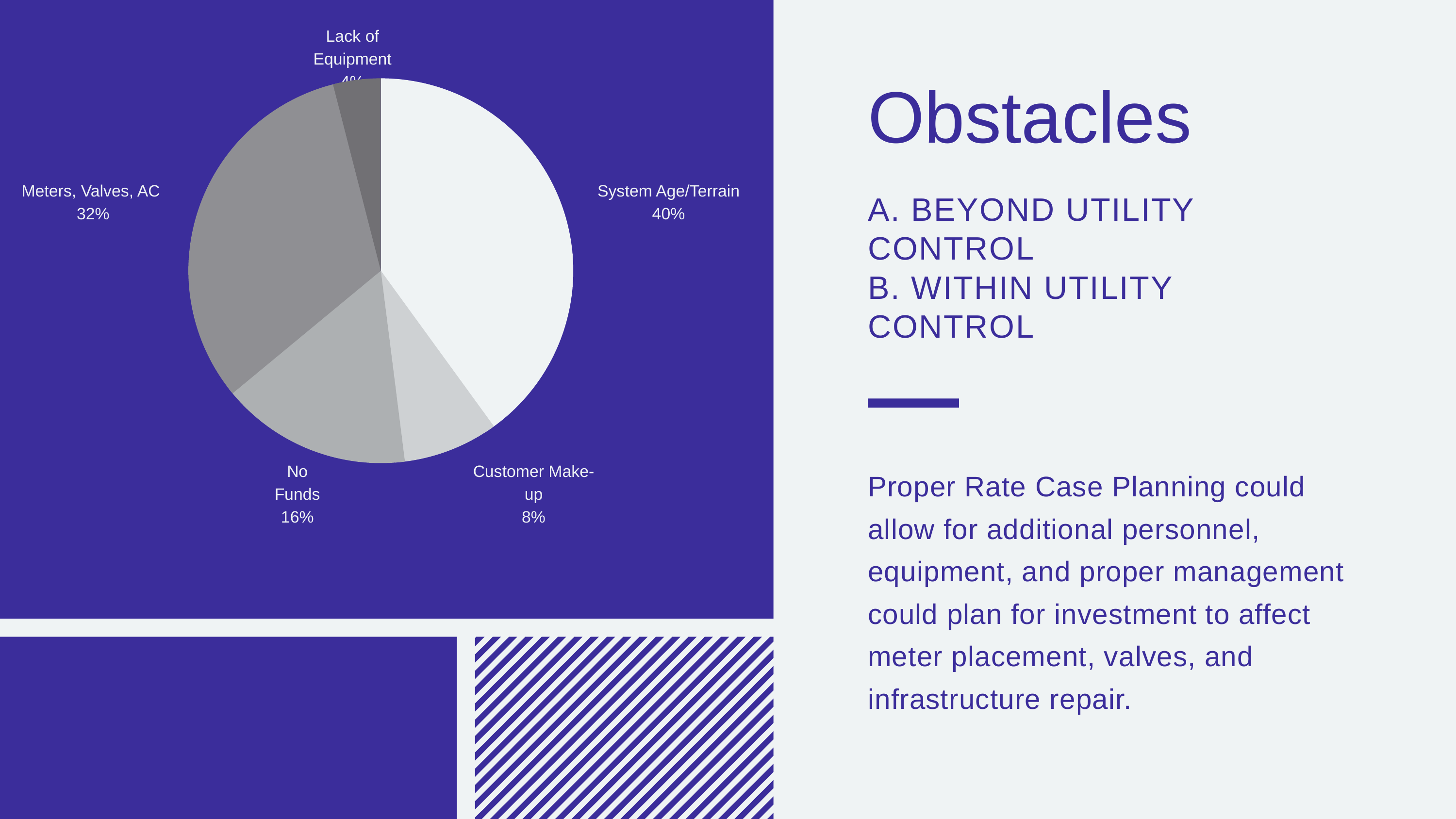

Lack of Equipment
4%

Meters, Valves, AC
32%
System Age/Terrain
40%
No Funds
16%
Customer Make-up
8%
Obstacles
A. BEYOND UTILITY CONTROL
B. WITHIN UTILITY CONTROL

Proper Rate Case Planning could allow for additional personnel, equipment, and proper management could plan for investment to affect meter placement, valves, and infrastructure repair.